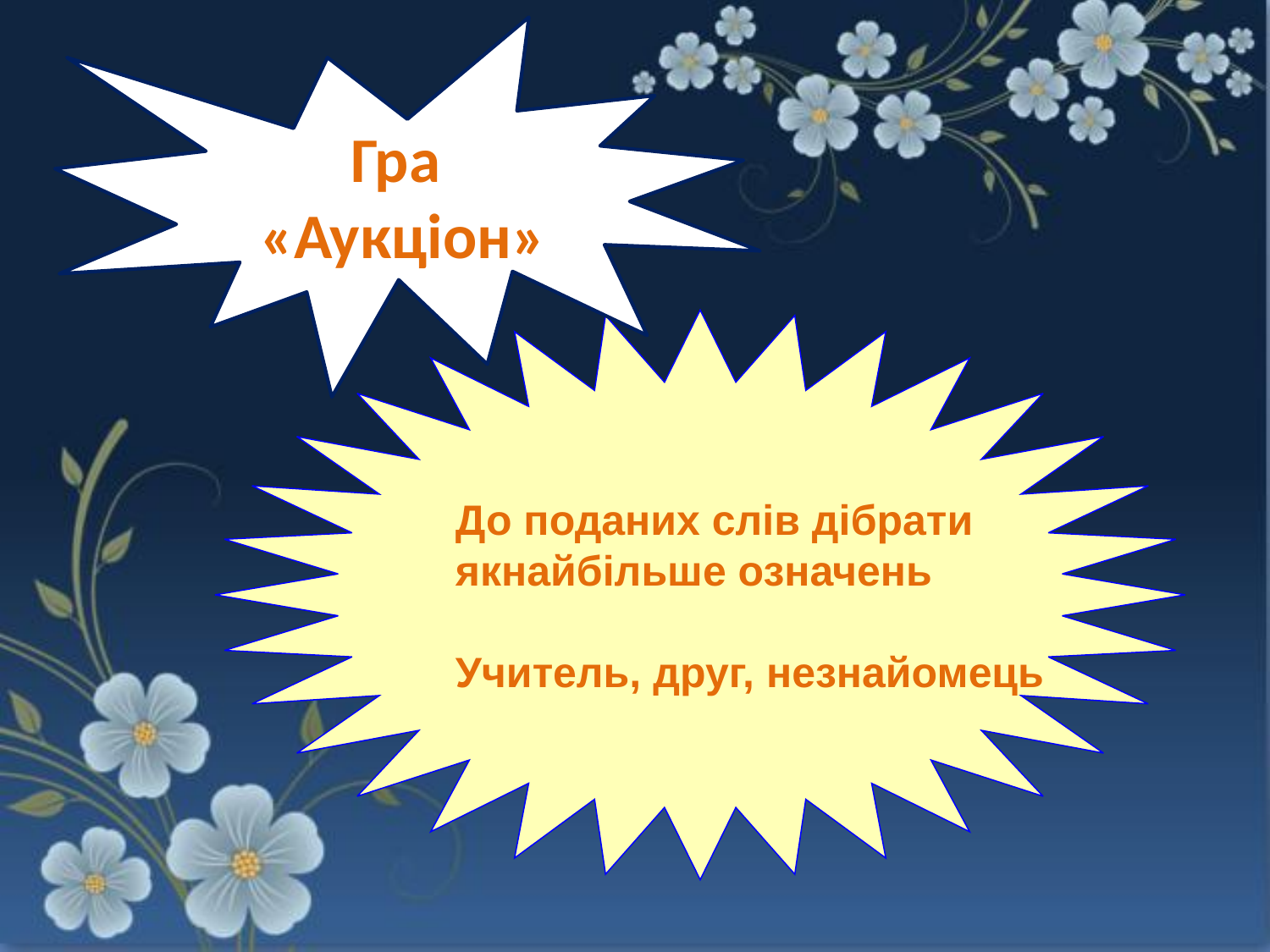

Гра  «Аукціон»
До поданих слів дібрати
якнайбільше означень

Учитель, друг, незнайомець